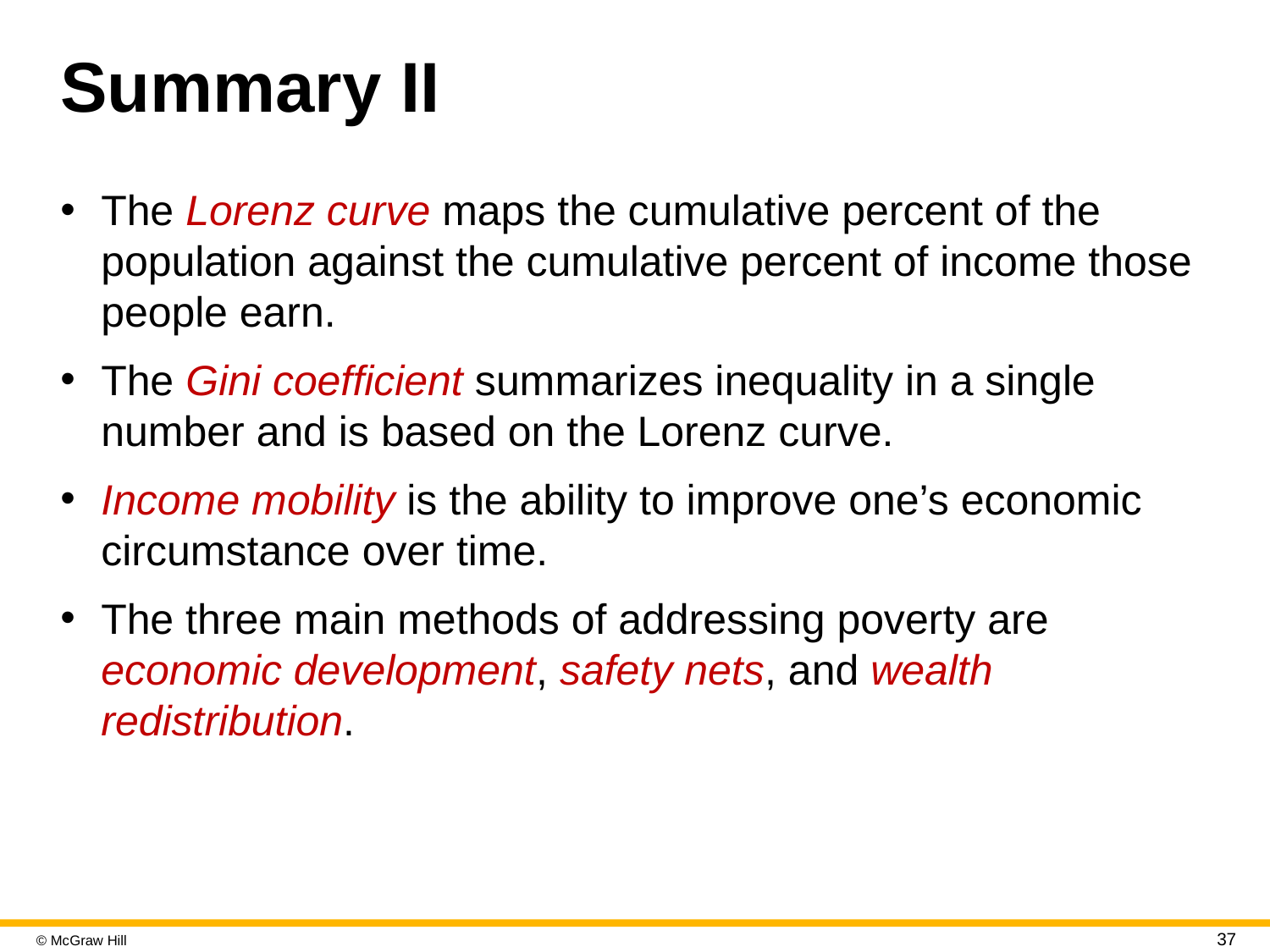

# Summary II
The Lorenz curve maps the cumulative percent of the population against the cumulative percent of income those people earn.
The Gini coefficient summarizes inequality in a single number and is based on the Lorenz curve.
Income mobility is the ability to improve one’s economic circumstance over time.
The three main methods of addressing poverty are economic development, safety nets, and wealth redistribution.